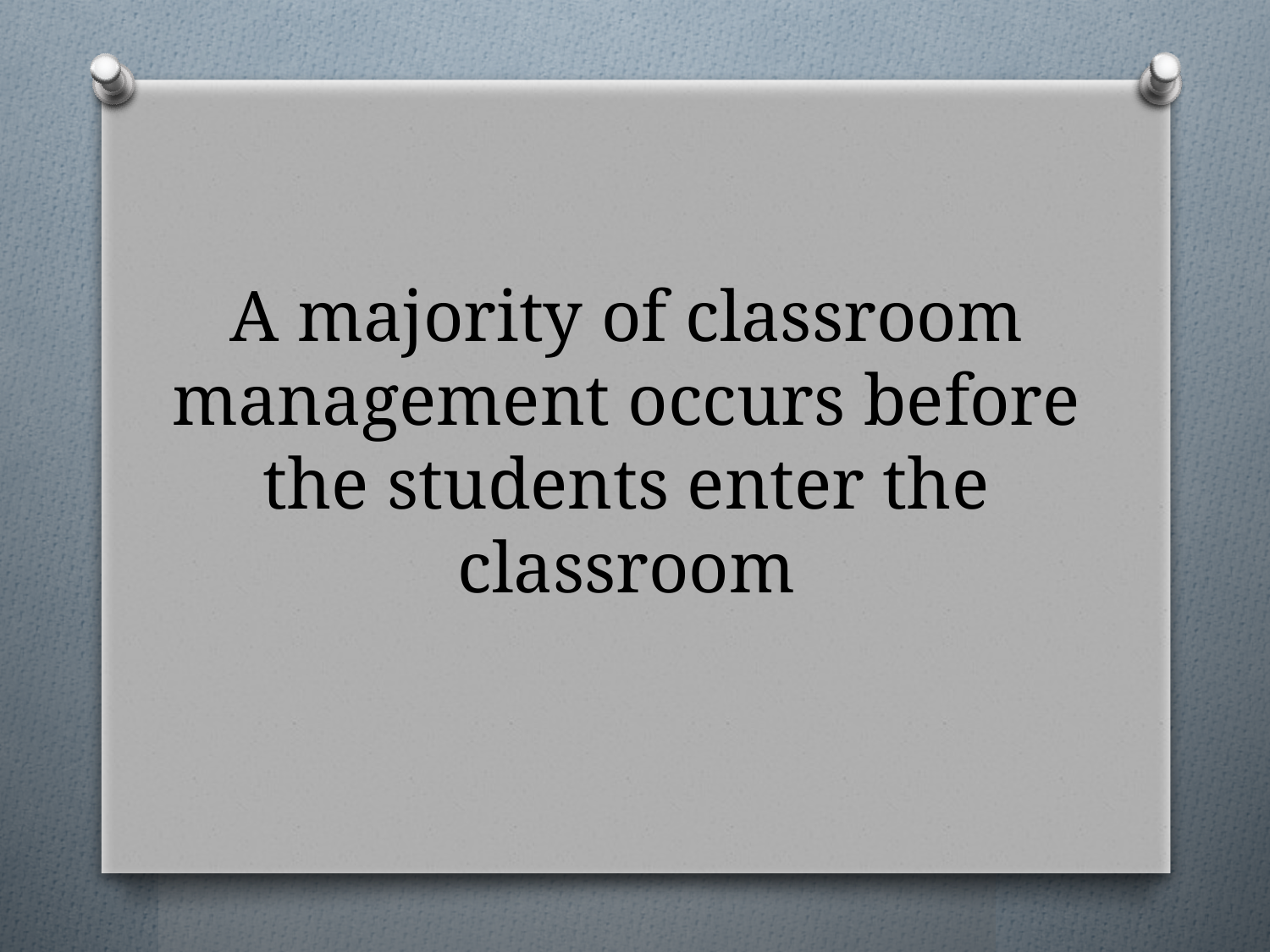

# A majority of classroom management occurs before the students enter the classroom